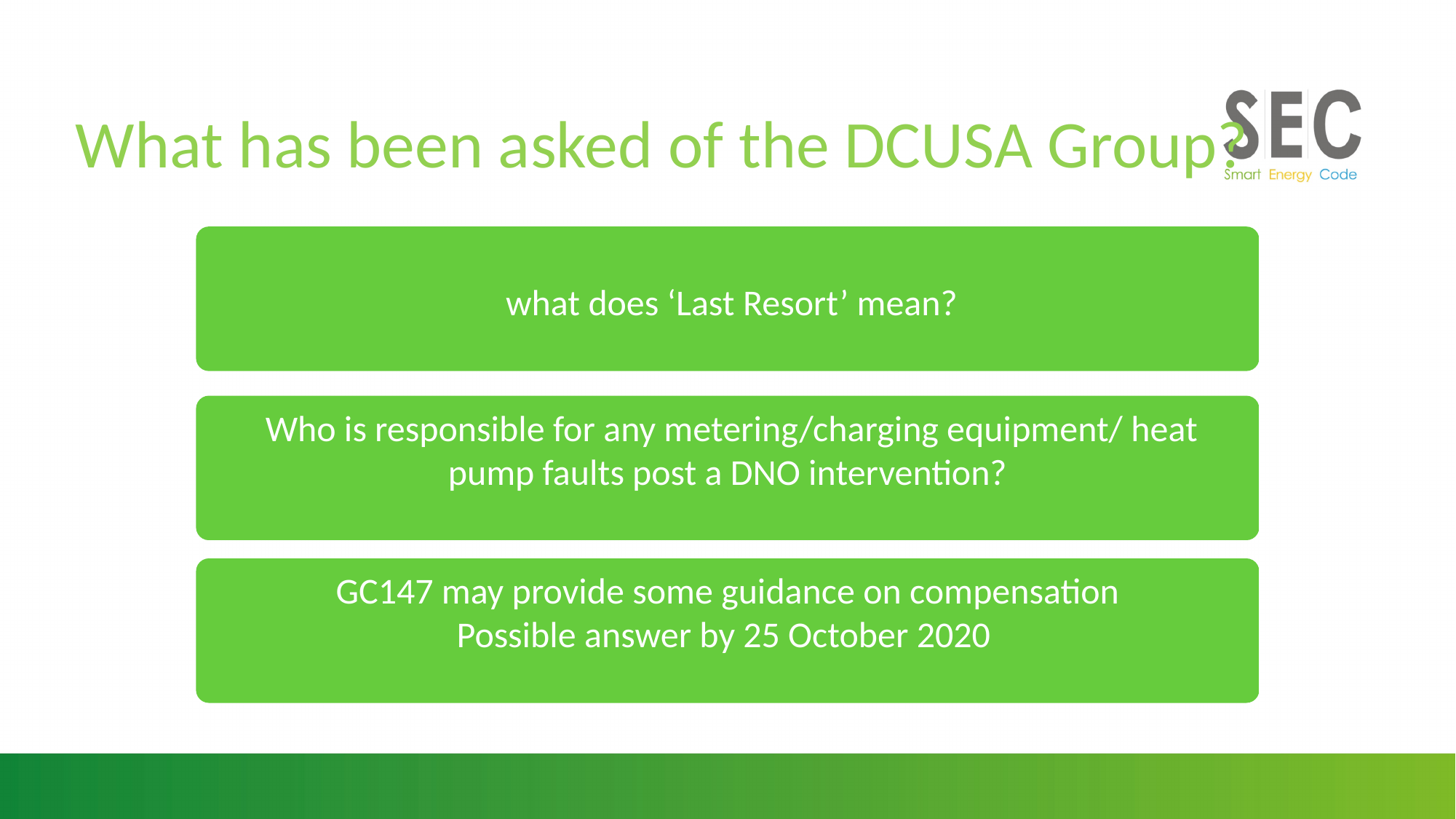

# What has been asked of the DCUSA Group?

 what does ‘Last Resort’ mean?
 Who is responsible for any metering/charging equipment/ heat pump faults post a DNO intervention?
GC147 may provide some guidance on compensation
Possible answer by 25 October 2020